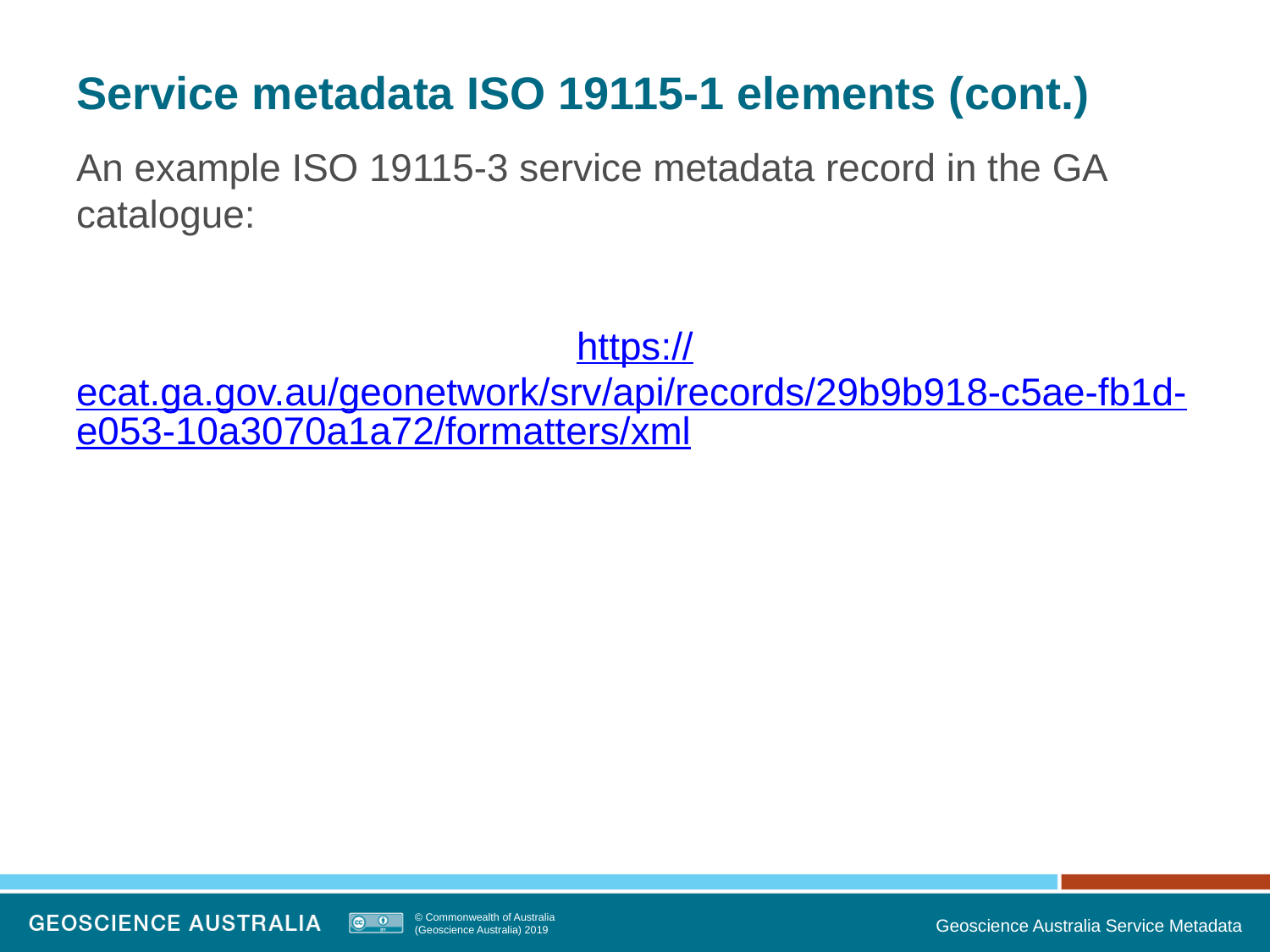

# Service metadata ISO 19115-1 elements (cont.)
An example ISO 19115-3 service metadata record in the GA catalogue:

https://ecat.ga.gov.au/geonetwork/srv/api/records/29b9b918-c5ae-fb1d-e053-10a3070a1a72/formatters/xml

Geoscience Australia Service Metadata